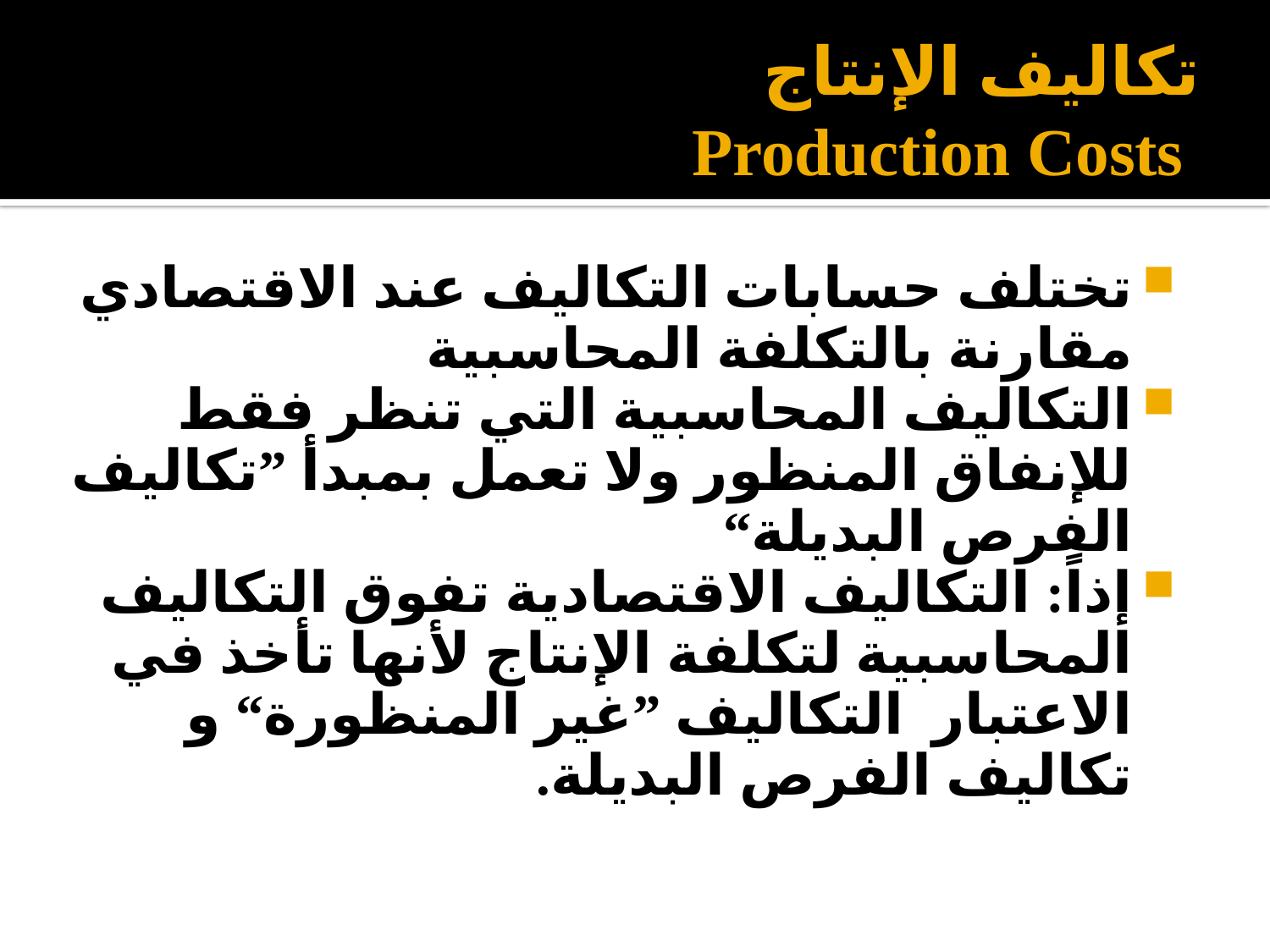

# تكاليف الإنتاج Production Costs
تختلف حسابات التكاليف عند الاقتصادي مقارنة بالتكلفة المحاسبية
التكاليف المحاسبية التي تنظر فقط للإنفاق المنظور ولا تعمل بمبدأ ”تكاليف الفرص البديلة“
إذاً: التكاليف الاقتصادية تفوق التكاليف المحاسبية لتكلفة الإنتاج لأنها تأخذ في الاعتبار  التكاليف ”غير المنظورة“ و تكاليف الفرص البديلة.